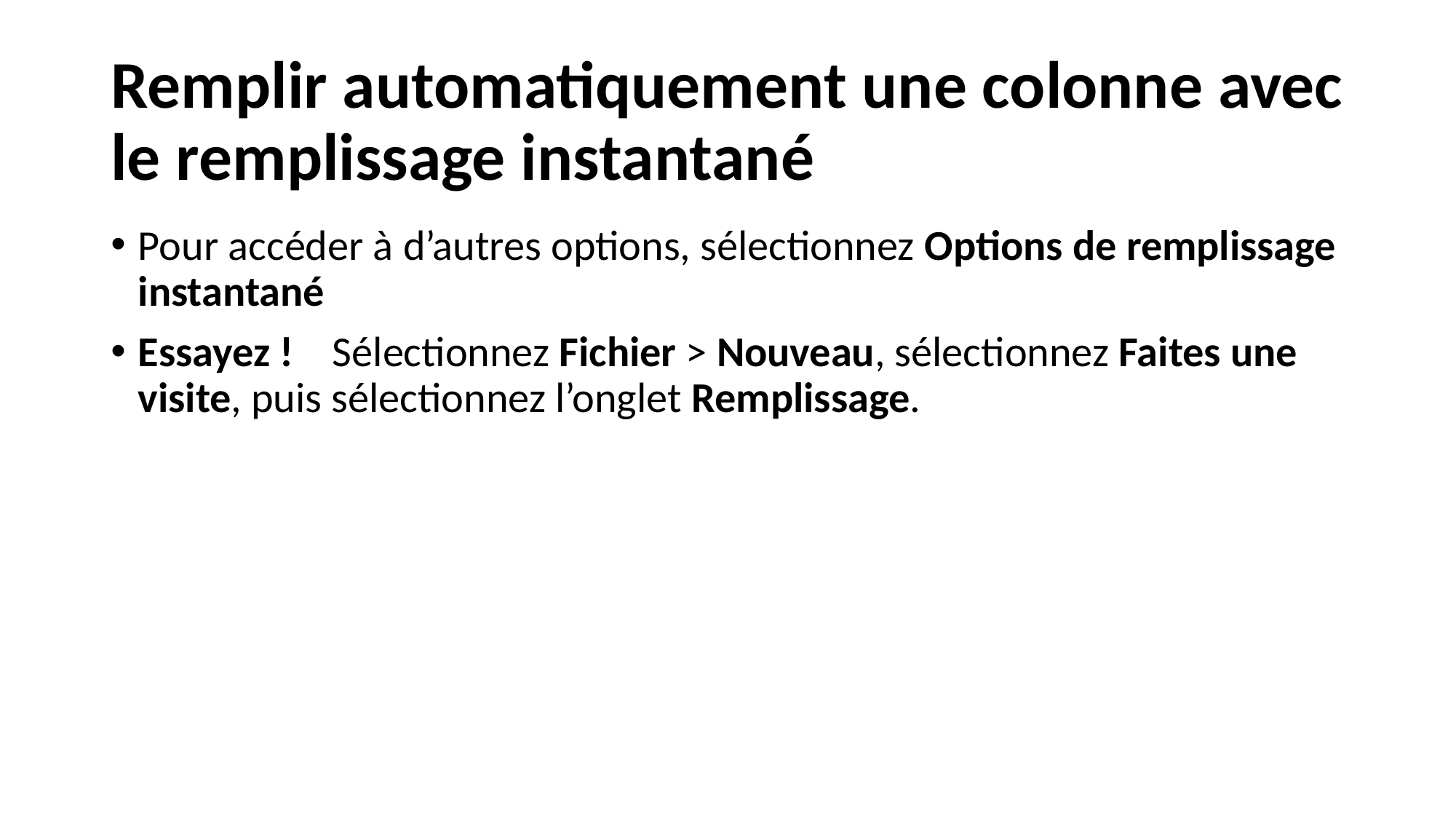

# Remplir automatiquement une colonne avec le remplissage instantané
Pour accéder à d’autres options, sélectionnez Options de remplissage instantané
Essayez !    Sélectionnez Fichier > Nouveau, sélectionnez Faites une visite, puis sélectionnez l’onglet Remplissage.